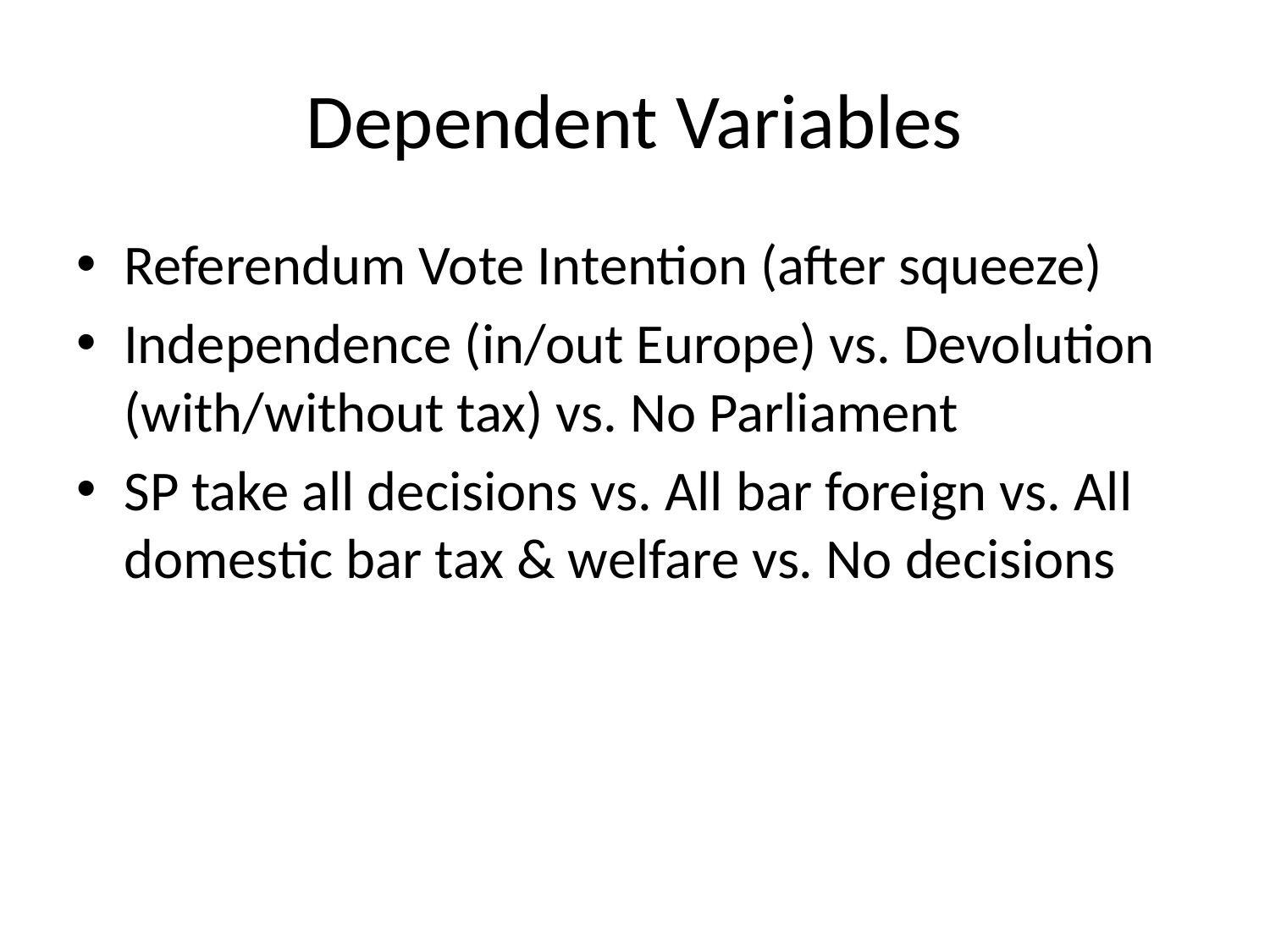

# Dependent Variables
Referendum Vote Intention (after squeeze)
Independence (in/out Europe) vs. Devolution (with/without tax) vs. No Parliament
SP take all decisions vs. All bar foreign vs. All domestic bar tax & welfare vs. No decisions